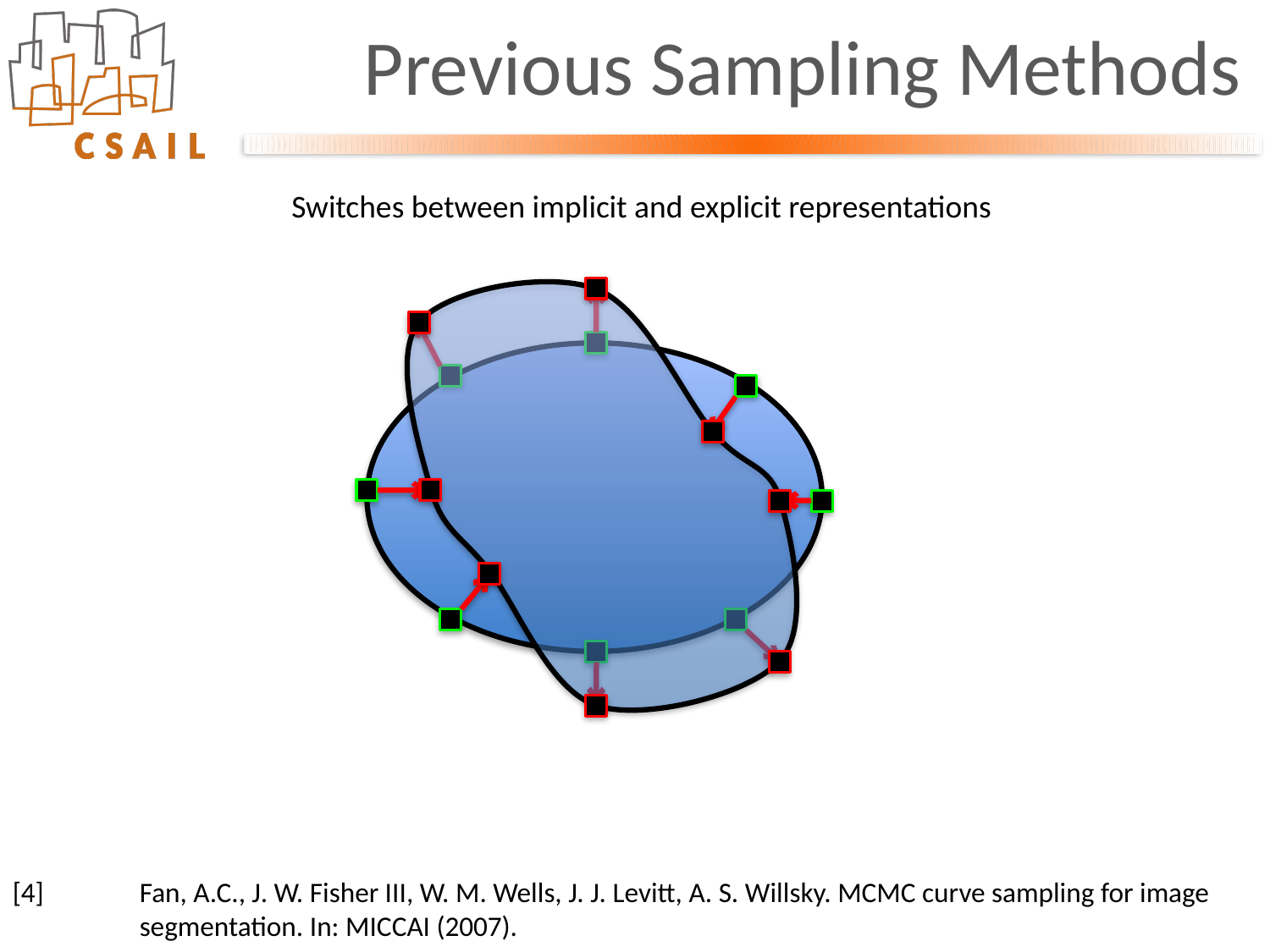

# Previous Sampling Methods
Switches between implicit and explicit representations

[4]	Fan, A.C., J. W. Fisher III, W. M. Wells, J. J. Levitt, A. S. Willsky. MCMC curve sampling for image 	segmentation. In: MICCAI (2007).